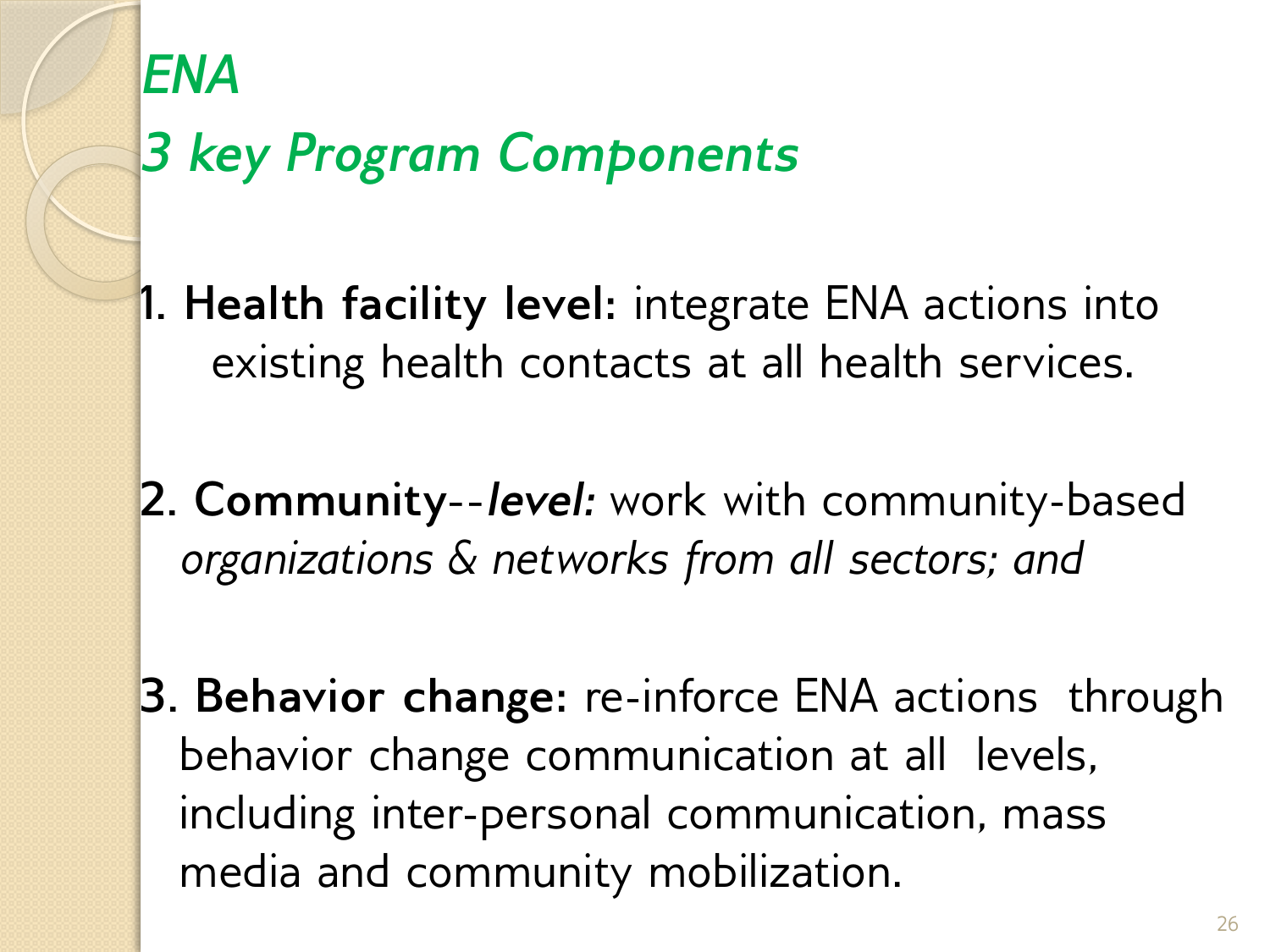

ENA
3 key Program Components

1. Health facility level: integrate ENA actions into existing health contacts at all health services.

2. Community--level: work with community-based organizations & networks from all sectors; and

3. Behavior change: re-inforce ENA actions  through behavior change communication at all  levels, including inter-personal communication, mass media and community mobilization.
26